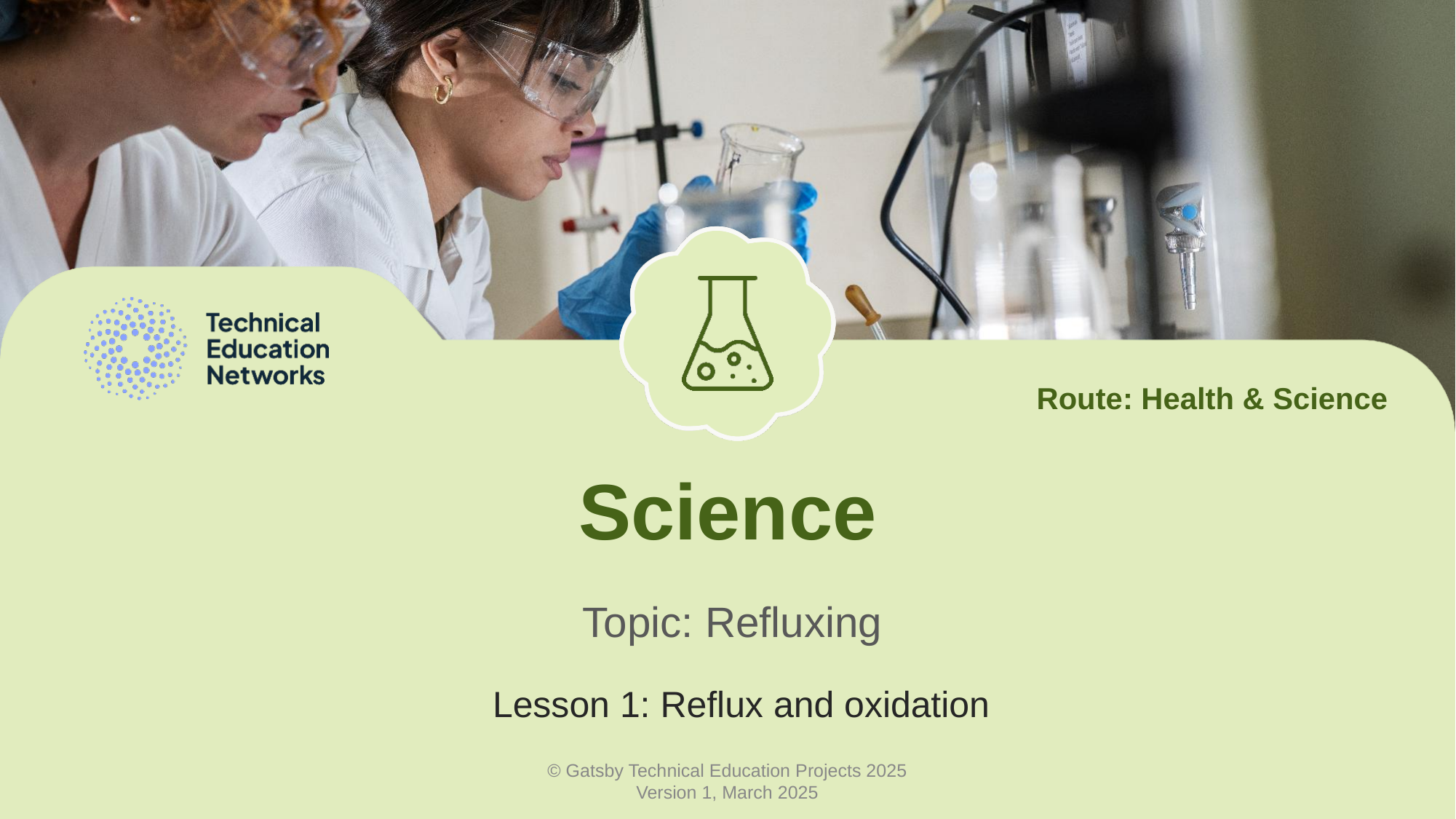

Route: Health & Science
# Science
Topic: Refluxing
Lesson 1: Reflux and oxidation